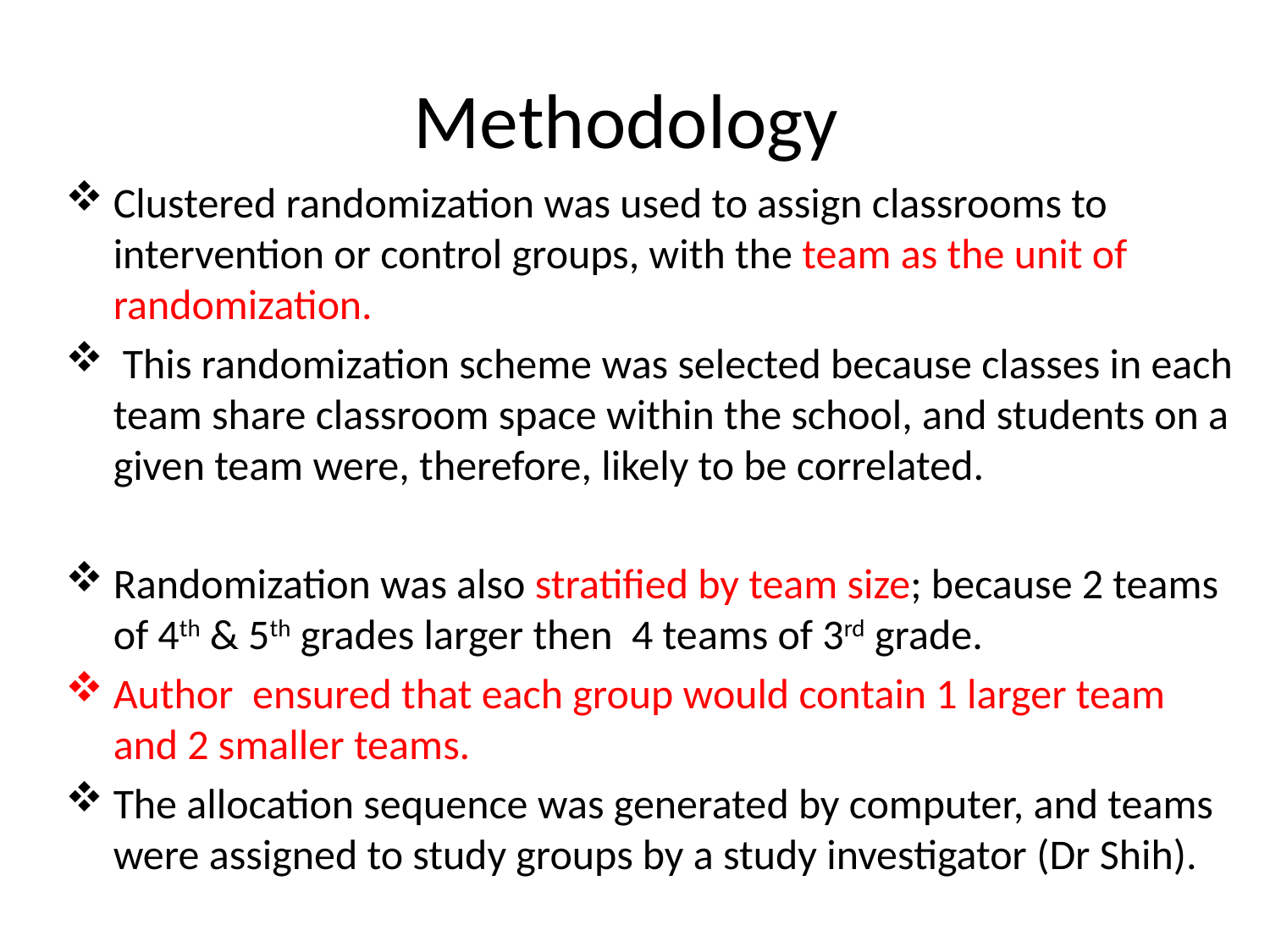

# Methodology
Clustered randomization was used to assign classrooms to intervention or control groups, with the team as the unit of randomization.
 This randomization scheme was selected because classes in each team share classroom space within the school, and students on a given team were, therefore, likely to be correlated.

Randomization was also stratified by team size; because 2 teams of 4th & 5th grades larger then  4 teams of 3rd grade.
Author  ensured that each group would contain 1 larger team and 2 smaller teams.
The allocation sequence was generated by computer, and teams were assigned to study groups by a study investigator (Dr Shih).